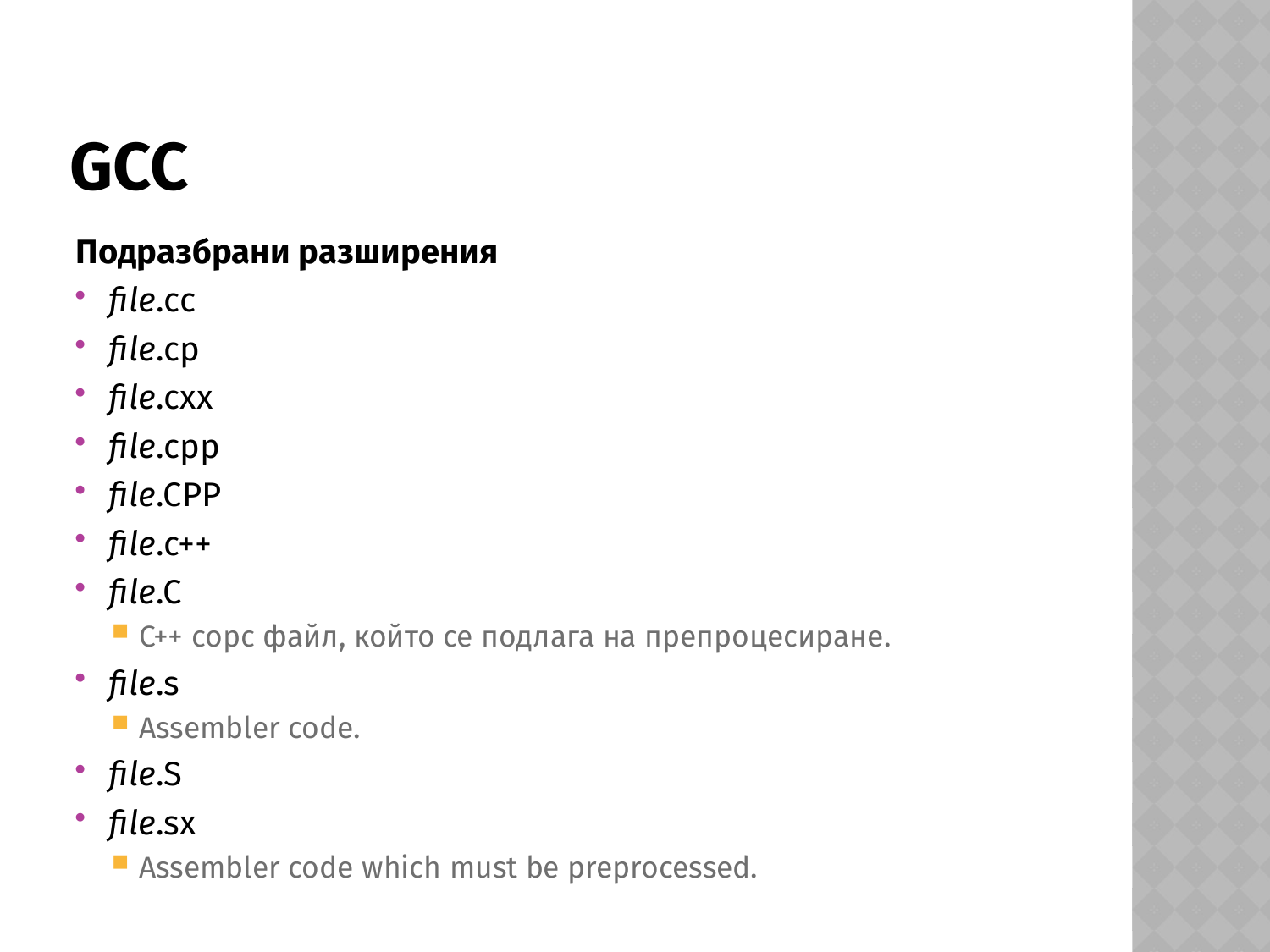

# GCC
Подразбрани разширения
file.cc
file.cp
file.cxx
file.cpp
file.CPP
file.c++
file.C
C++ сорс файл, който се подлага на препроцесиране.
file.s
Assembler code.
file.S
file.sx
Assembler code which must be preprocessed.